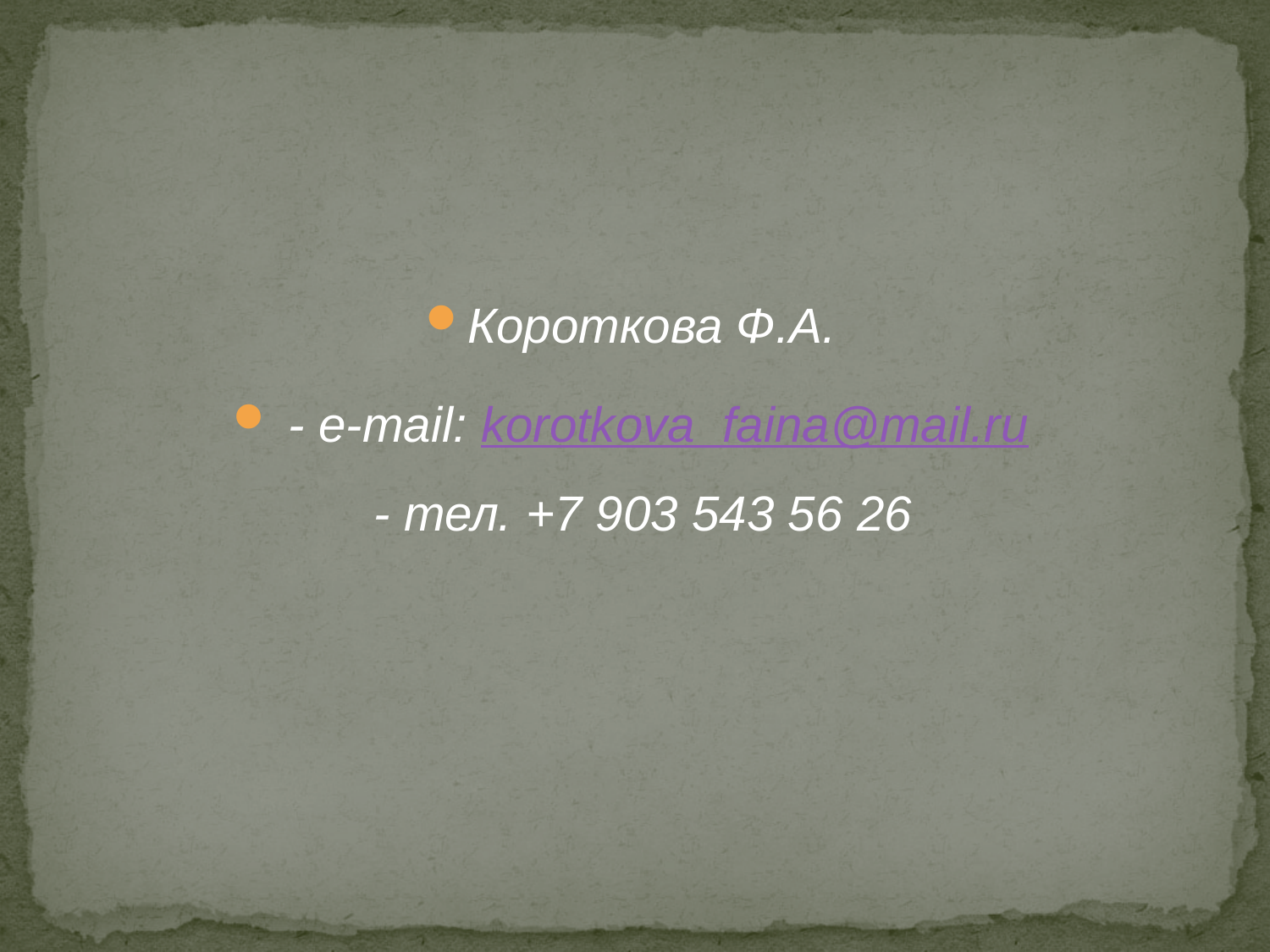

Короткова Ф.А.
 - e-mail: korotkova_faina@mail.ru
- тел. +7 903 543 56 26